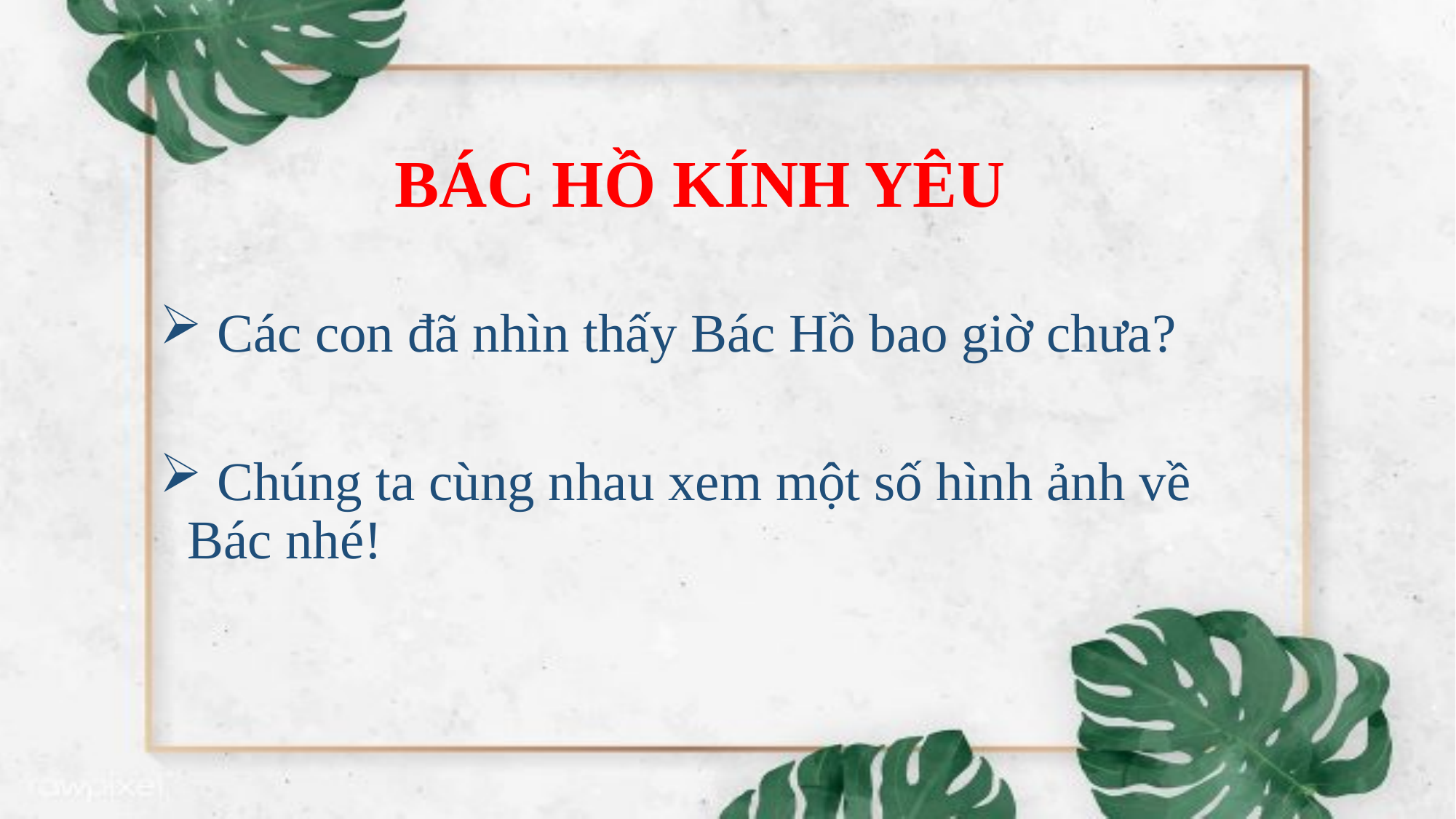

# BÁC HỒ KÍNH YÊU
 Các con đã nhìn thấy Bác Hồ bao giờ chưa?

 Chúng ta cùng nhau xem một số hình ảnh về Bác nhé!